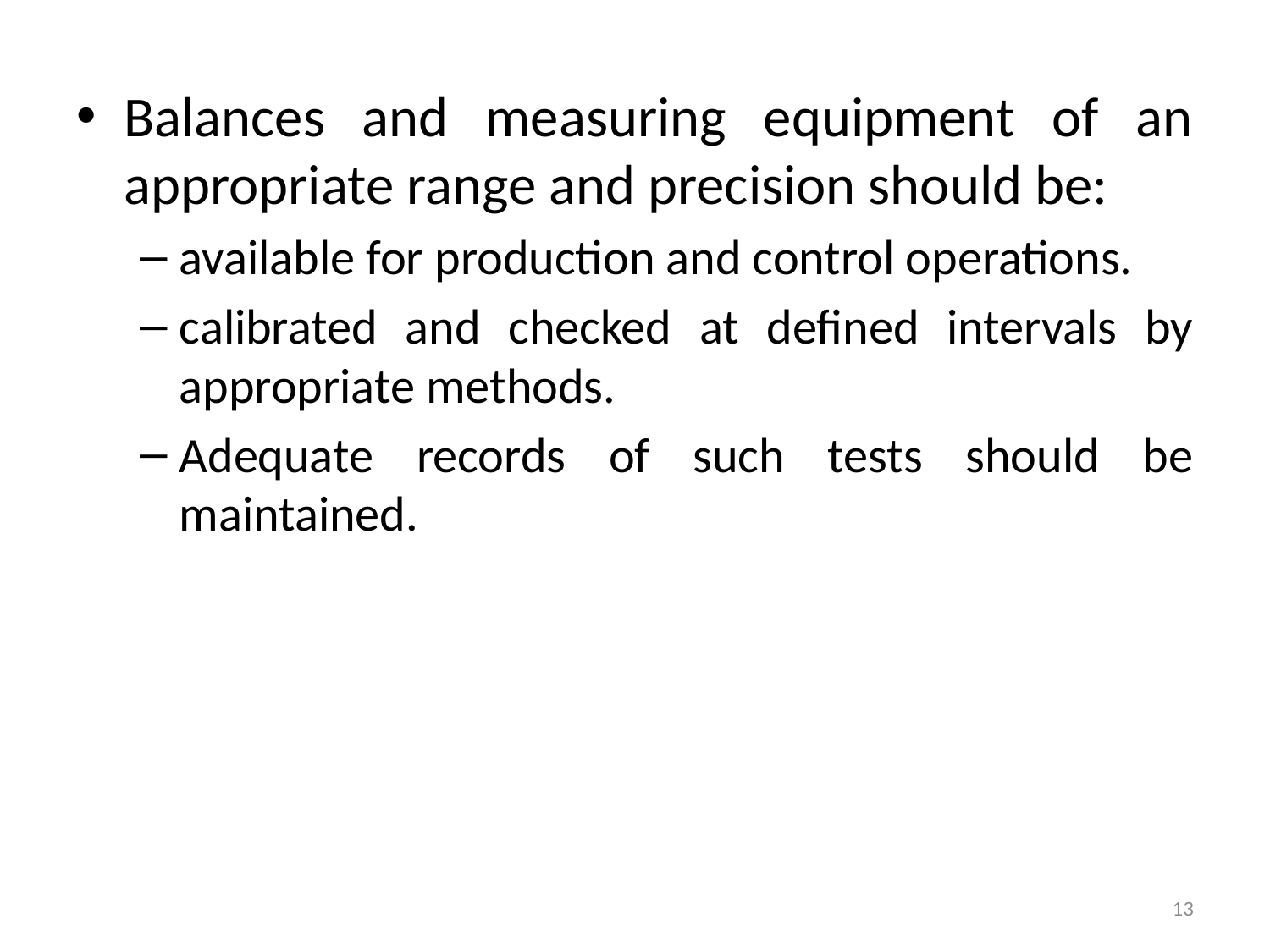

Balances and measuring equipment of an appropriate range and precision should be:
available for production and control operations.
calibrated and checked at defined intervals by appropriate methods.
Adequate records of such tests should be maintained.
13